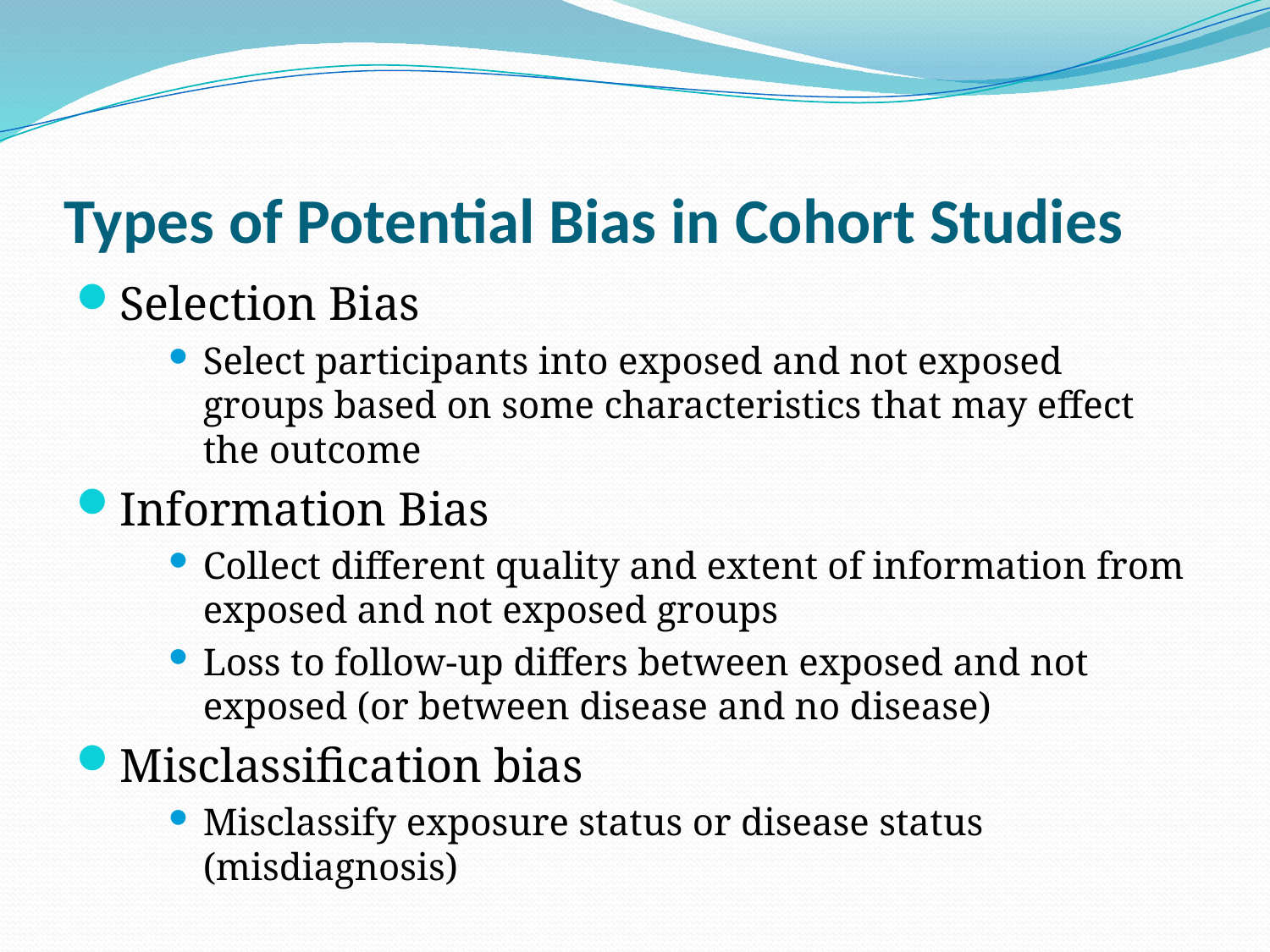

# Types of Potential Bias in Cohort Studies
Selection Bias
Select participants into exposed and not exposed groups based on some characteristics that may effect the outcome
Information Bias
Collect different quality and extent of information from exposed and not exposed groups
Loss to follow-up differs between exposed and not exposed (or between disease and no disease)
Misclassification bias
Misclassify exposure status or disease status (misdiagnosis)